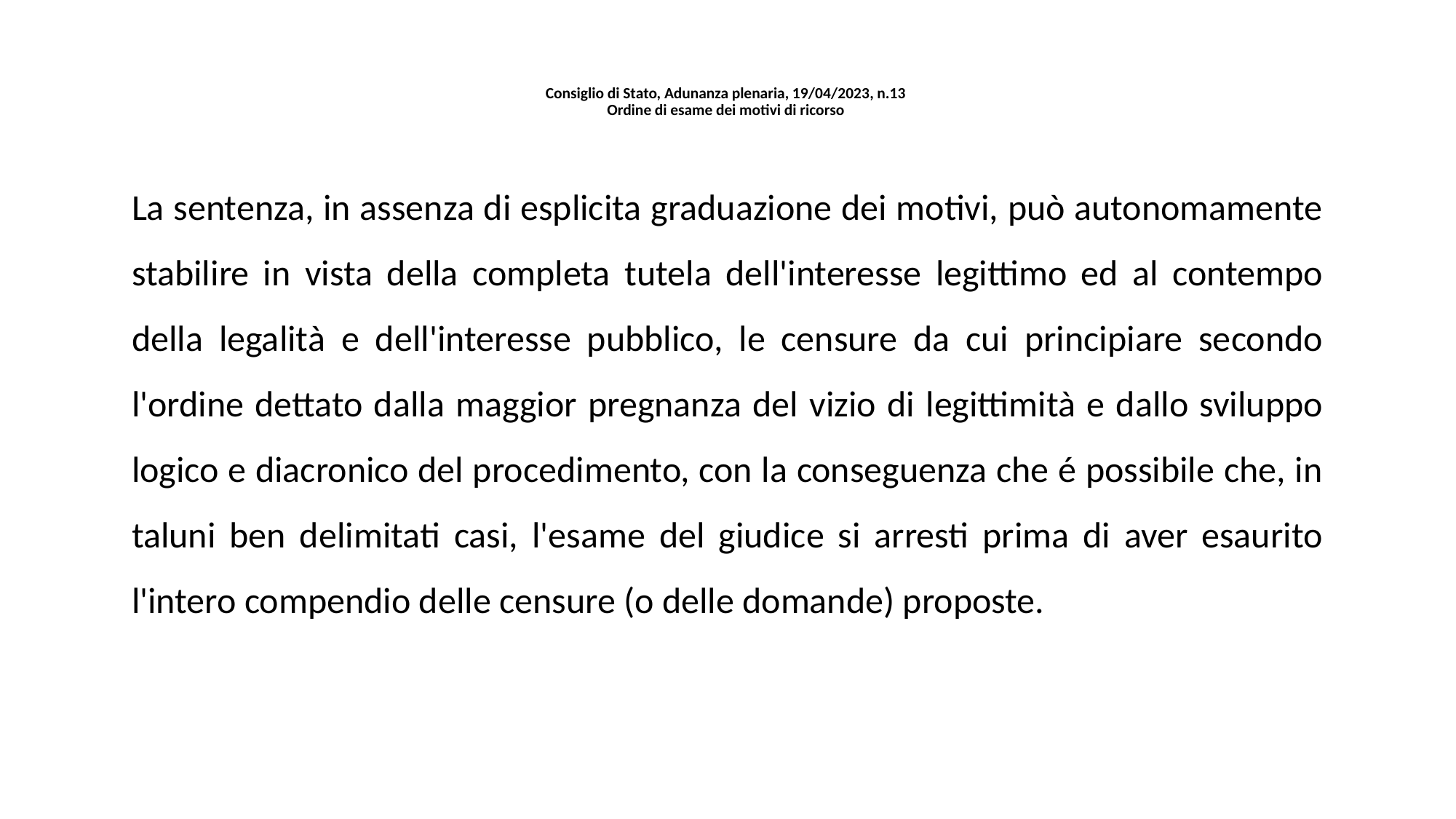

# Consiglio di Stato, Adunanza plenaria, 19/04/2023, n.13 Ordine di esame dei motivi di ricorso
La sentenza, in assenza di esplicita graduazione dei motivi, può autonomamente stabilire in vista della completa tutela dell'interesse legittimo ed al contempo della legalità e dell'interesse pubblico, le censure da cui principiare secondo l'ordine dettato dalla maggior pregnanza del vizio di legittimità e dallo sviluppo logico e diacronico del procedimento, con la conseguenza che é possibile che, in taluni ben delimitati casi, l'esame del giudice si arresti prima di aver esaurito l'intero compendio delle censure (o delle domande) proposte.